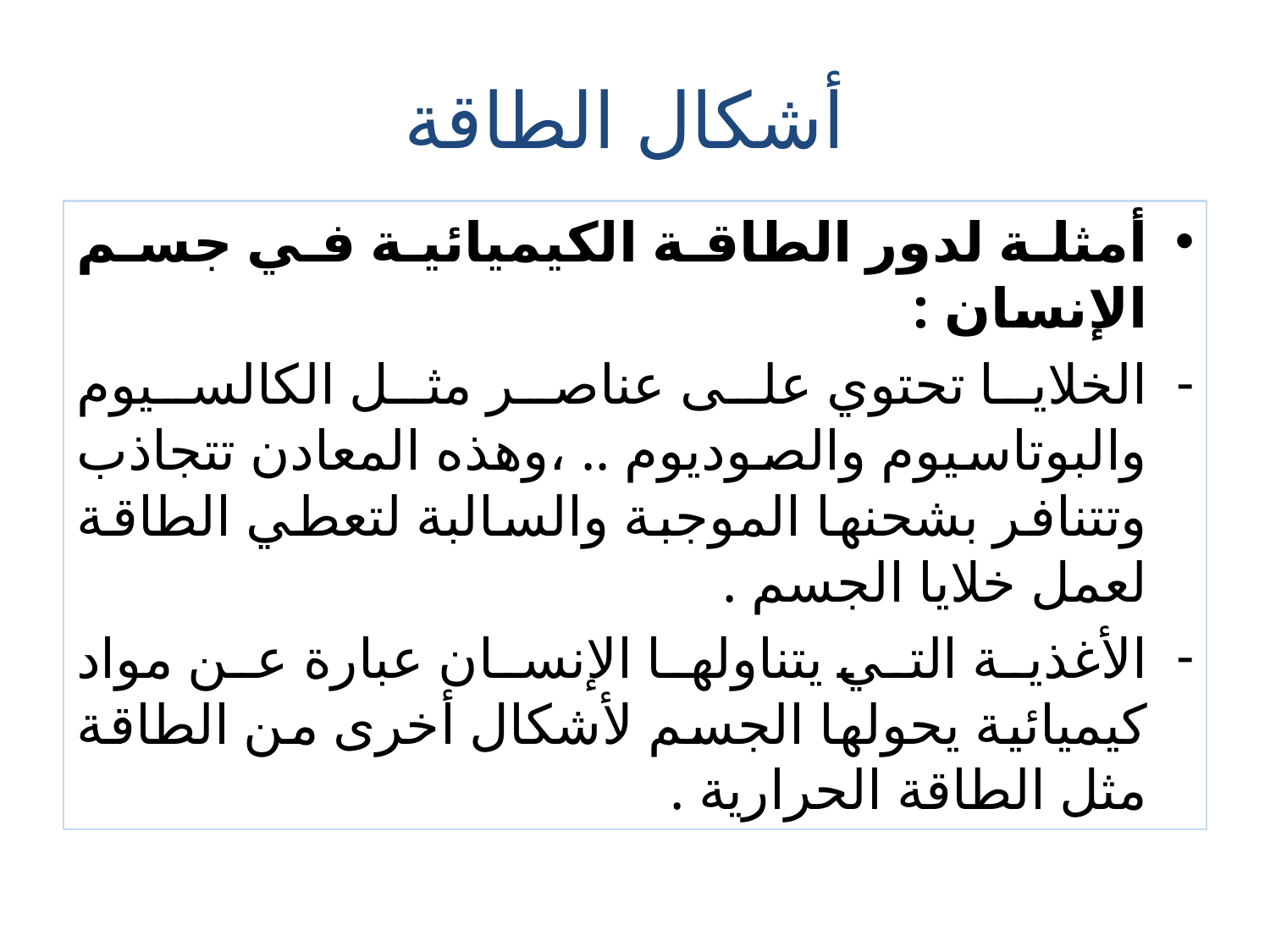

# أشكال الطاقة
أمثلة لدور الطاقة الكيميائية في جسم الإنسان :
الخلايا تحتوي على عناصر مثل الكالسيوم والبوتاسيوم والصوديوم .. ،وهذه المعادن تتجاذب وتتنافر بشحنها الموجبة والسالبة لتعطي الطاقة لعمل خلايا الجسم .
الأغذية التي يتناولها الإنسان عبارة عن مواد كيميائية يحولها الجسم لأشكال أخرى من الطاقة مثل الطاقة الحرارية .